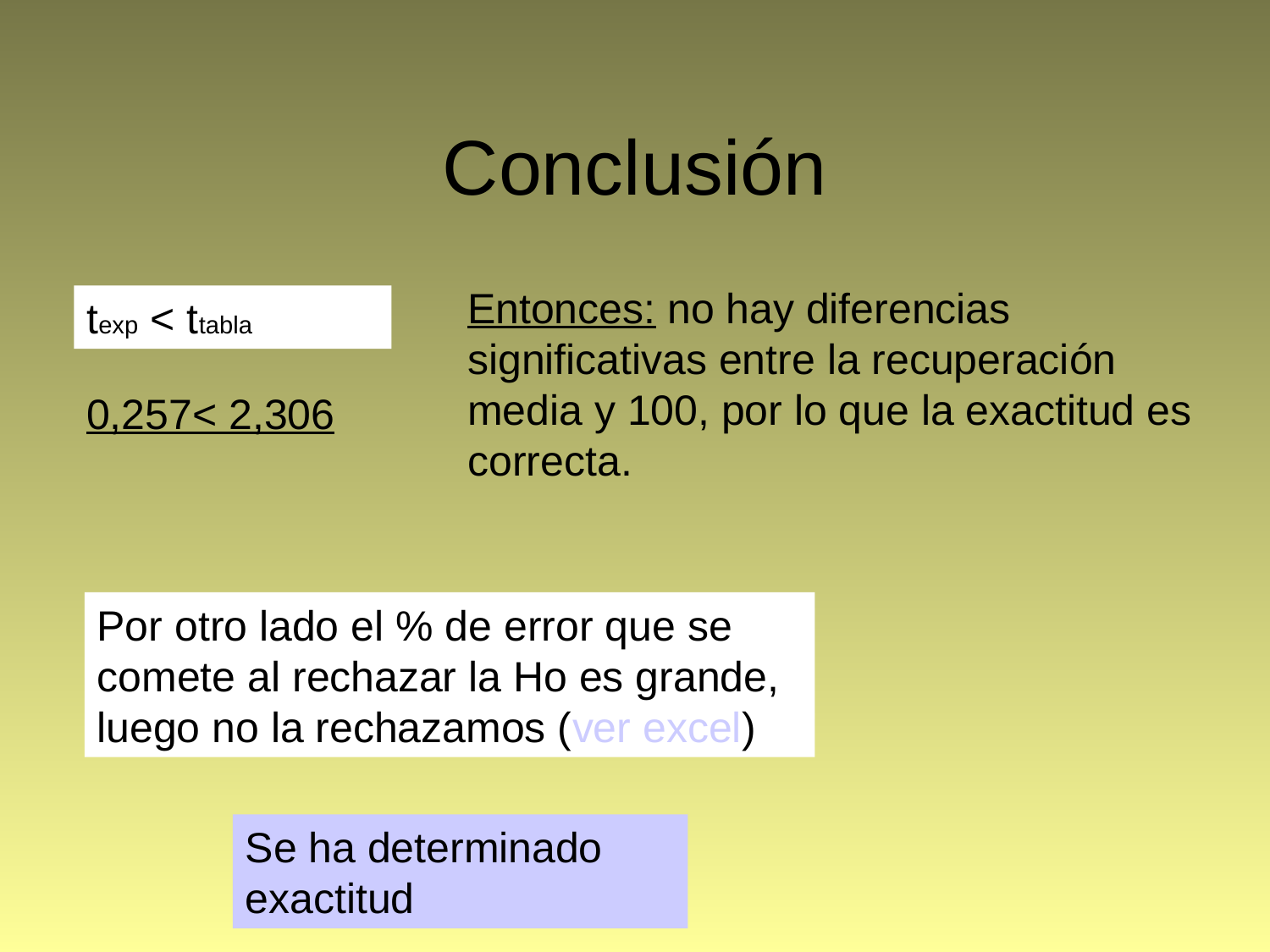

# Conclusión
Entonces: no hay diferencias significativas entre la recuperación media y 100, por lo que la exactitud es correcta.
texp < ttabla
0,257< 2,306
Por otro lado el % de error que se comete al rechazar la Ho es grande, luego no la rechazamos (ver excel)
Se ha determinado exactitud